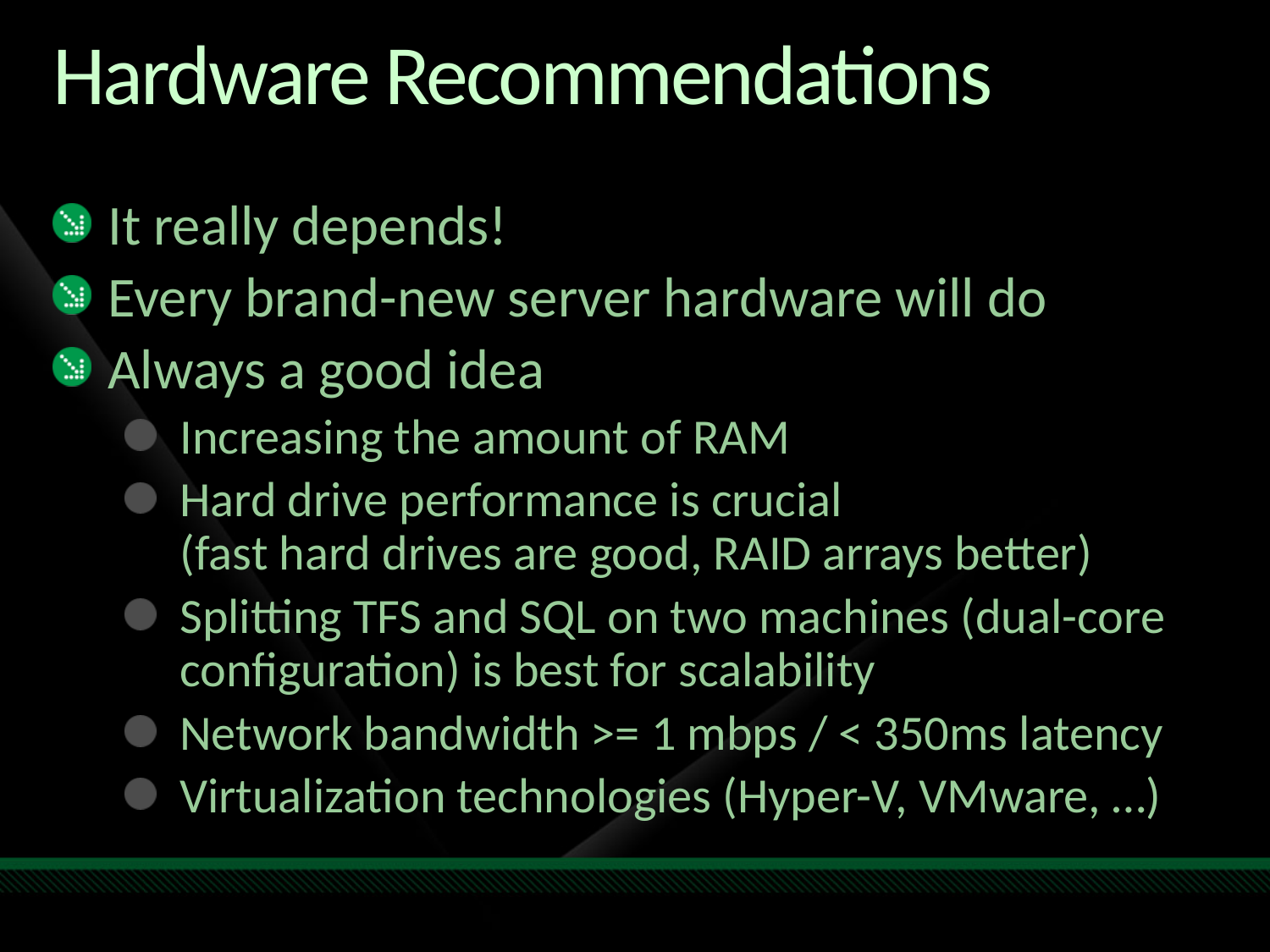

# Hardware Recommendations
It really depends!
Every brand-new server hardware will do
Always a good idea
Increasing the amount of RAM
Hard drive performance is crucial
(fast hard drives are good, RAID arrays better)
Splitting TFS and SQL on two machines (dual-core configuration) is best for scalability
Network bandwidth >= 1 mbps / < 350ms latency
Virtualization technologies (Hyper-V, VMware, …)